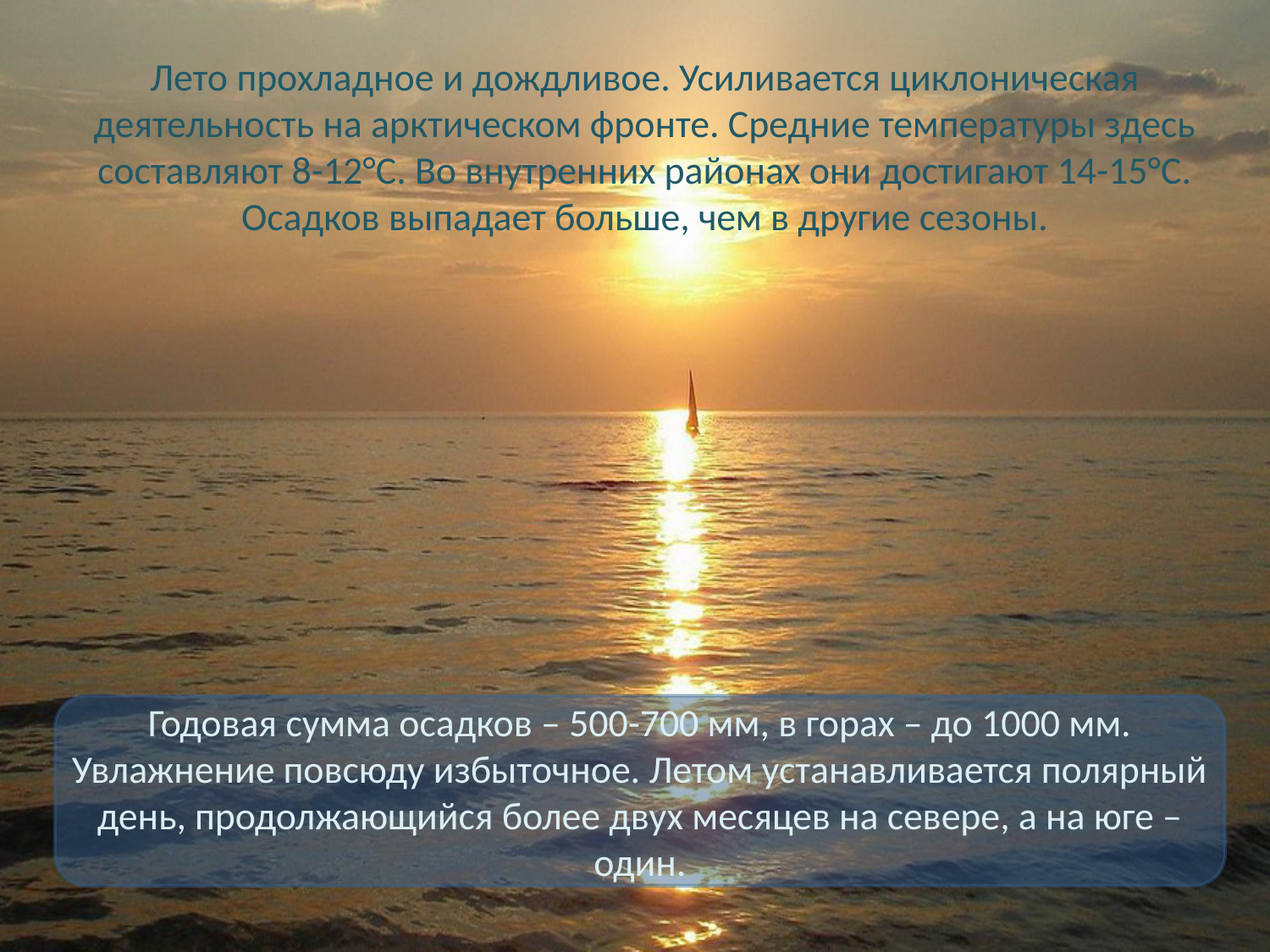

Лето прохладное и дождливое. Усиливается циклоническая деятельность на арктическом фронте. Средние температуры здесь составляют 8-12°С. Во внутренних районах они достигают 14-15°С. Осадков выпадает больше, чем в другие сезоны.
# Годовая сумма осадков – 500-700 мм, в горах – до 1000 мм. Увлажнение повсюду избыточное. Летом устанавливается полярный день, продолжающийся более двух месяцев на севере, а на юге – один.